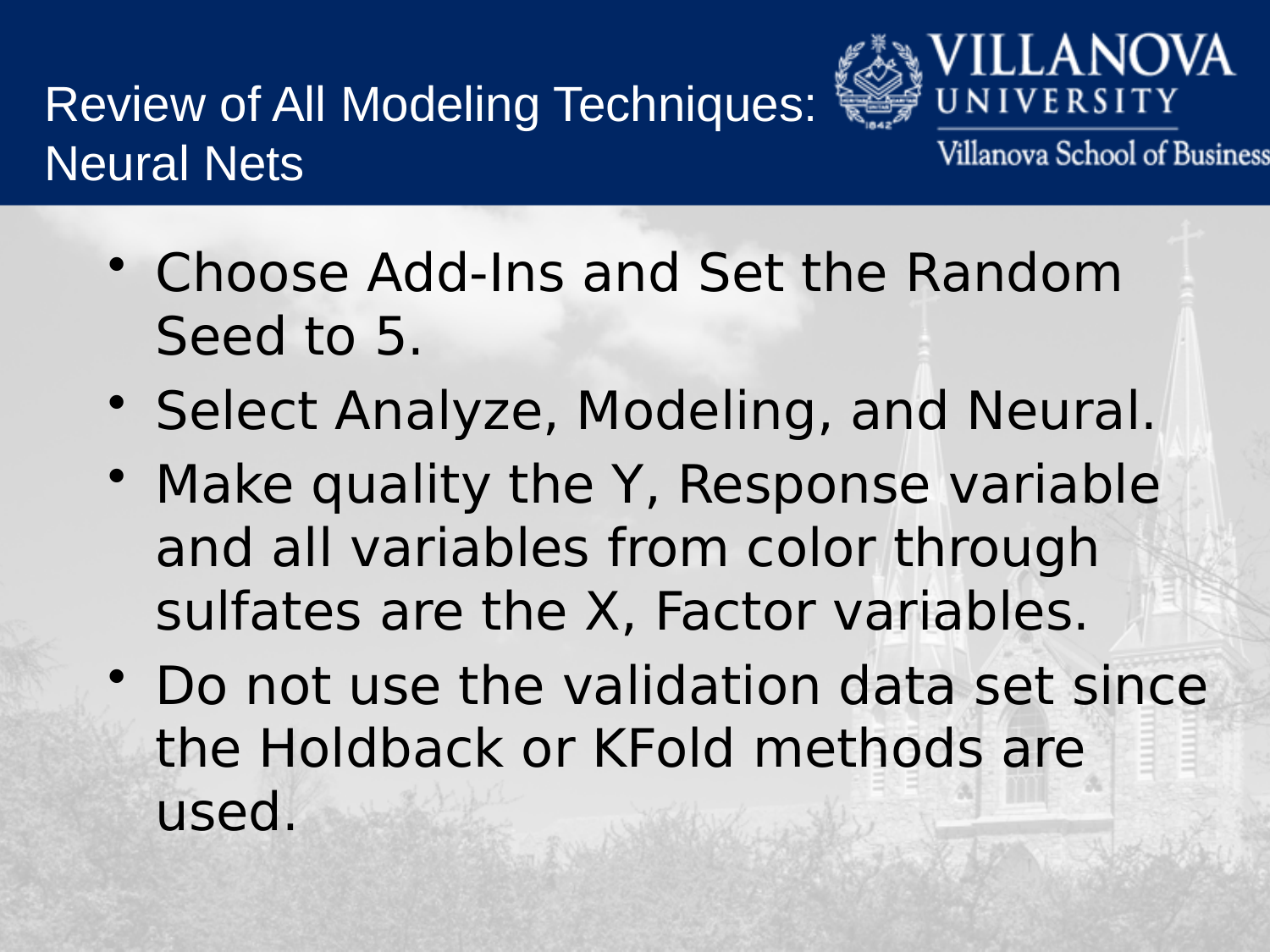

Review of All Modeling Techniques:
Neural Nets
Choose Add-Ins and Set the Random Seed to 5.
Select Analyze, Modeling, and Neural.
Make quality the Y, Response variable and all variables from color through sulfates are the X, Factor variables.
Do not use the validation data set since the Holdback or KFold methods are used.